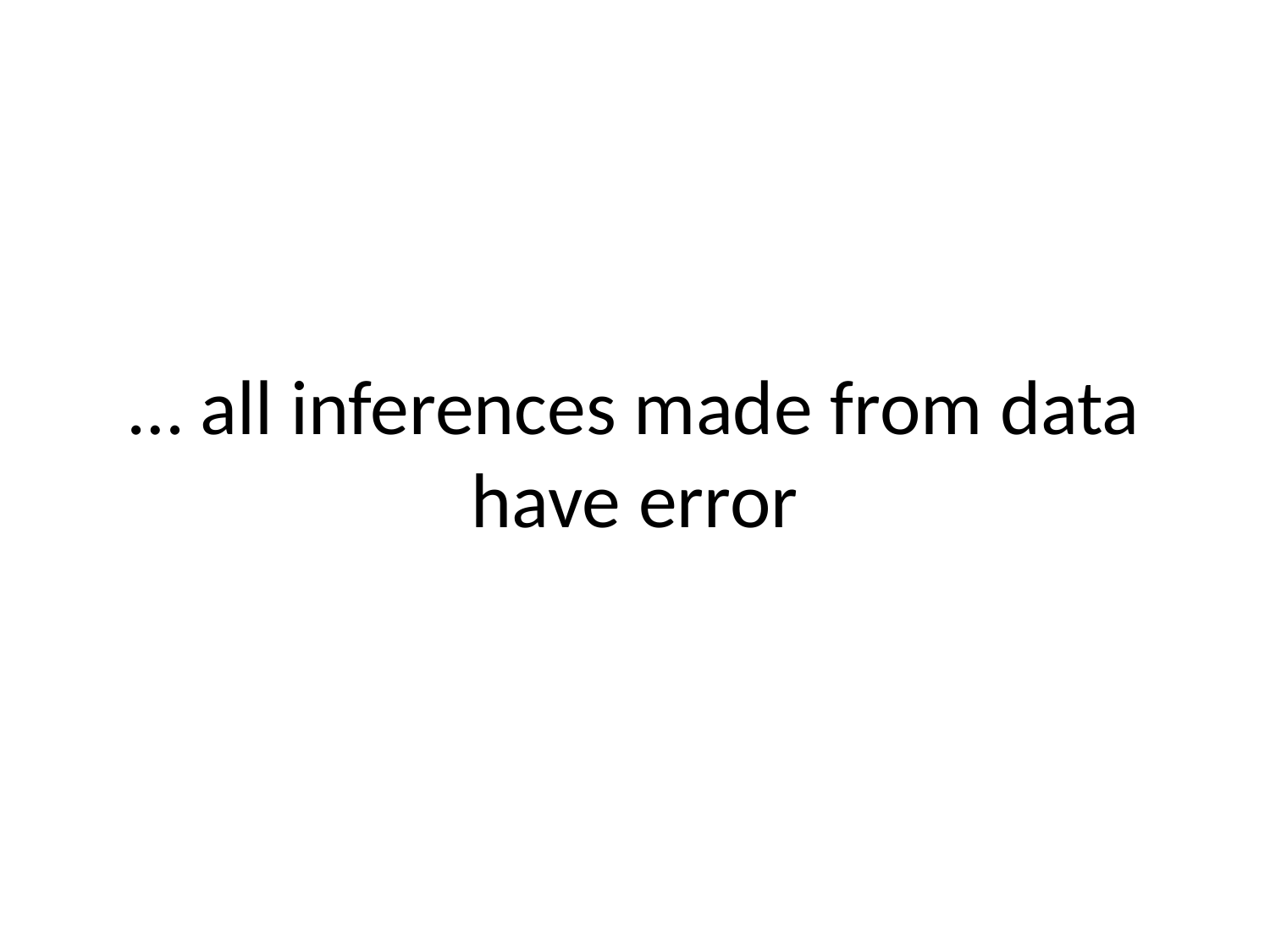

# … all inferences made from data have error